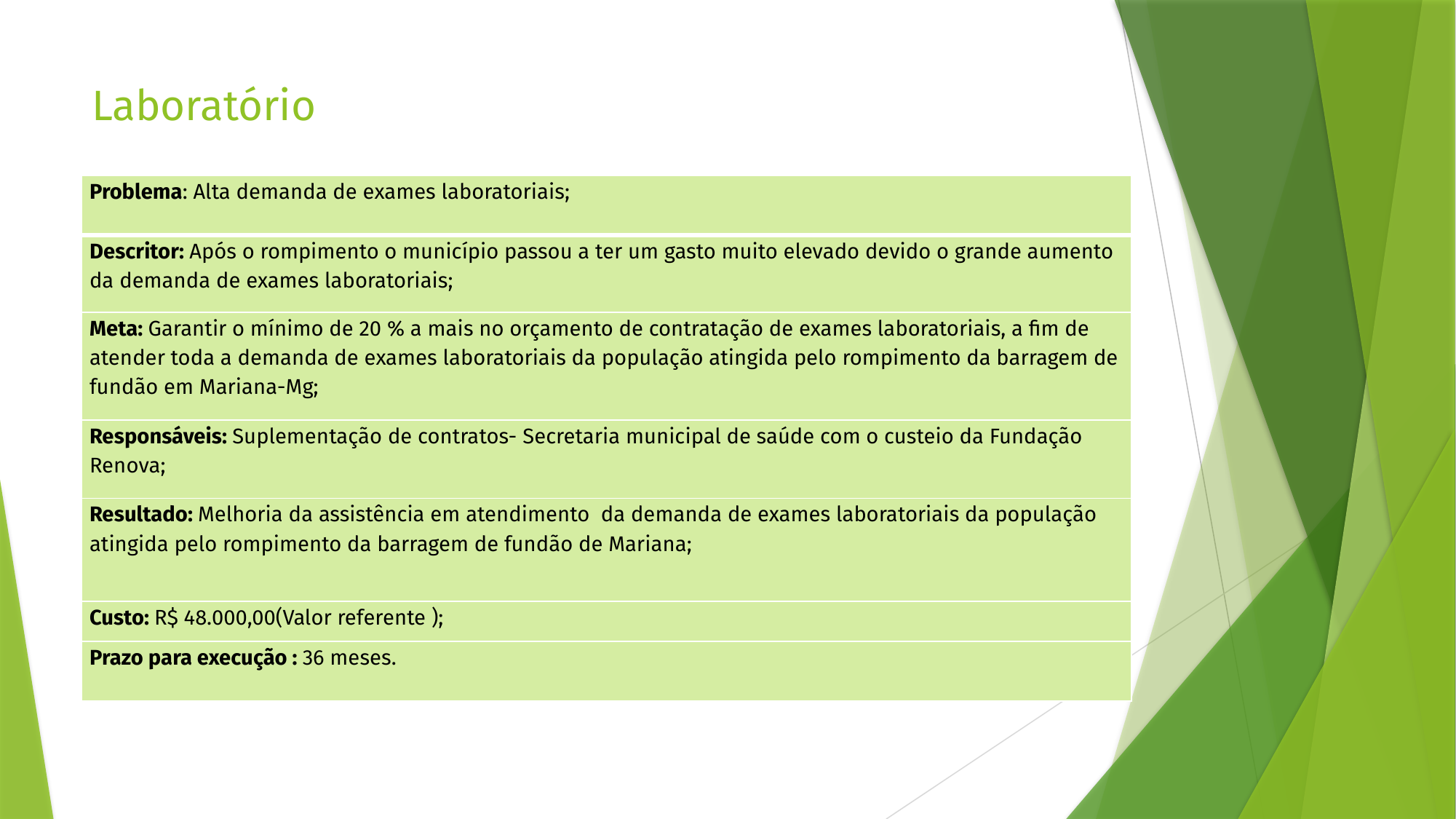

# Laboratório
| Problema: Alta demanda de exames laboratoriais; |
| --- |
| Descritor: Após o rompimento o município passou a ter um gasto muito elevado devido o grande aumento da demanda de exames laboratoriais; |
| Meta: Garantir o mínimo de 20 % a mais no orçamento de contratação de exames laboratoriais, a fim de atender toda a demanda de exames laboratoriais da população atingida pelo rompimento da barragem de fundão em Mariana-Mg; |
| Responsáveis: Suplementação de contratos- Secretaria municipal de saúde com o custeio da Fundação Renova; |
| Resultado: Melhoria da assistência em atendimento da demanda de exames laboratoriais da população atingida pelo rompimento da barragem de fundão de Mariana; |
| Custo: R$ 48.000,00(Valor referente ); |
| Prazo para execução : 36 meses. |